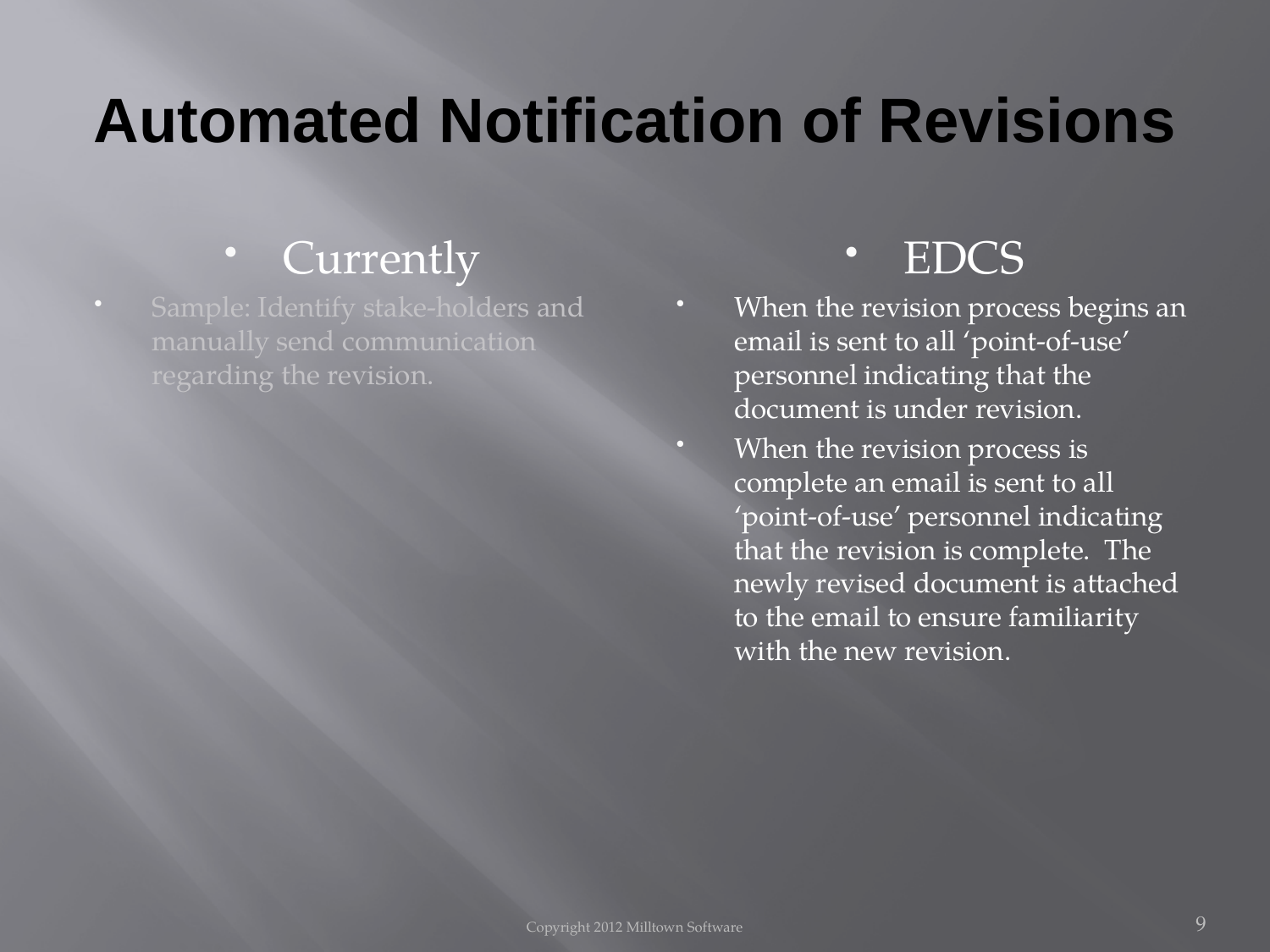

# Automated Notification of Revisions
Currently
Sample: Identify stake-holders and manually send communication regarding the revision.
EDCS
When the revision process begins an email is sent to all ‘point-of-use’ personnel indicating that the document is under revision.
When the revision process is complete an email is sent to all ‘point-of-use’ personnel indicating that the revision is complete.  The newly revised document is attached to the email to ensure familiarity with the new revision.
Copyright 2012 Milltown Software
9